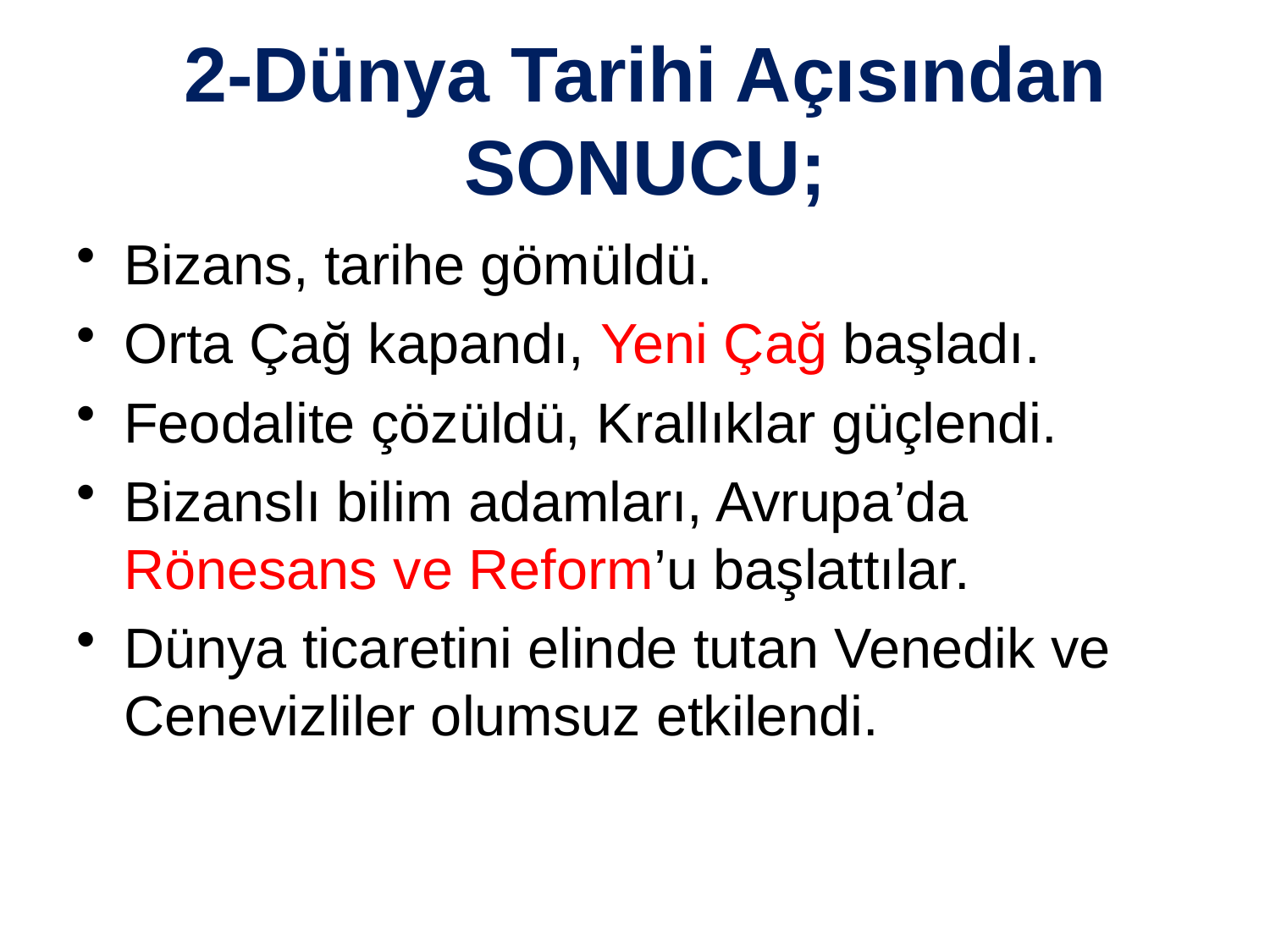

# 2-Dünya Tarihi Açısından SONUCU;
Bizans, tarihe gömüldü.
Orta Çağ kapandı, Yeni Çağ başladı.
Feodalite çözüldü, Krallıklar güçlendi.
Bizanslı bilim adamları, Avrupa’da Rönesans ve Reform’u başlattılar.
Dünya ticaretini elinde tutan Venedik ve Cenevizliler olumsuz etkilendi.